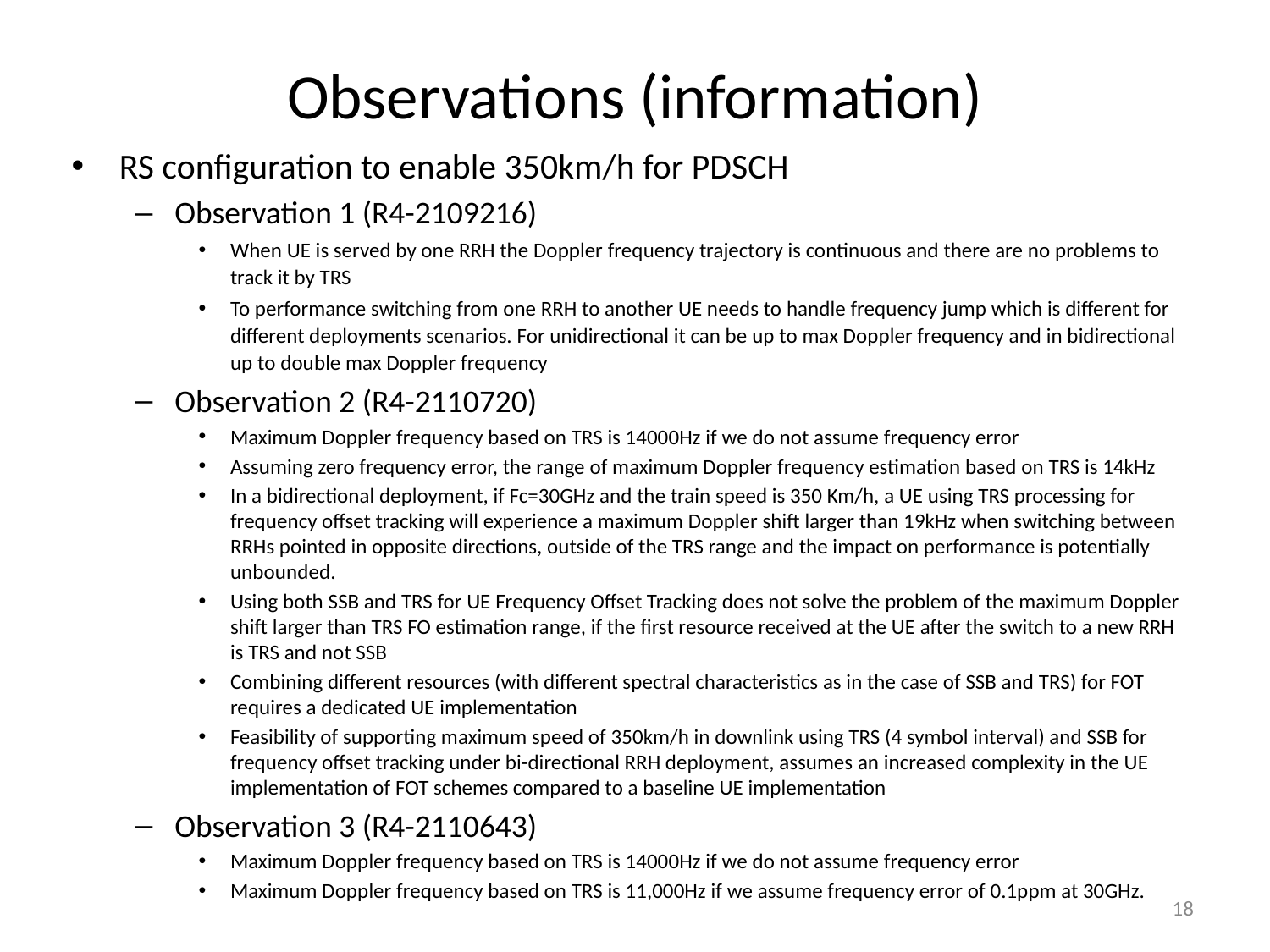

# Observations (information)
RS configuration to enable 350km/h for PDSCH
Observation 1 (R4-2109216)
When UE is served by one RRH the Doppler frequency trajectory is continuous and there are no problems to track it by TRS
To performance switching from one RRH to another UE needs to handle frequency jump which is different for different deployments scenarios. For unidirectional it can be up to max Doppler frequency and in bidirectional up to double max Doppler frequency
Observation 2 (R4-2110720)
Maximum Doppler frequency based on TRS is 14000Hz if we do not assume frequency error
Assuming zero frequency error, the range of maximum Doppler frequency estimation based on TRS is 14kHz
In a bidirectional deployment, if Fc=30GHz and the train speed is 350 Km/h, a UE using TRS processing for frequency offset tracking will experience a maximum Doppler shift larger than 19kHz when switching between RRHs pointed in opposite directions, outside of the TRS range and the impact on performance is potentially unbounded.
Using both SSB and TRS for UE Frequency Offset Tracking does not solve the problem of the maximum Doppler shift larger than TRS FO estimation range, if the first resource received at the UE after the switch to a new RRH is TRS and not SSB
Combining different resources (with different spectral characteristics as in the case of SSB and TRS) for FOT requires a dedicated UE implementation
Feasibility of supporting maximum speed of 350km/h in downlink using TRS (4 symbol interval) and SSB for frequency offset tracking under bi-directional RRH deployment, assumes an increased complexity in the UE implementation of FOT schemes compared to a baseline UE implementation
Observation 3 (R4-2110643)
Maximum Doppler frequency based on TRS is 14000Hz if we do not assume frequency error
Maximum Doppler frequency based on TRS is 11,000Hz if we assume frequency error of 0.1ppm at 30GHz.

18